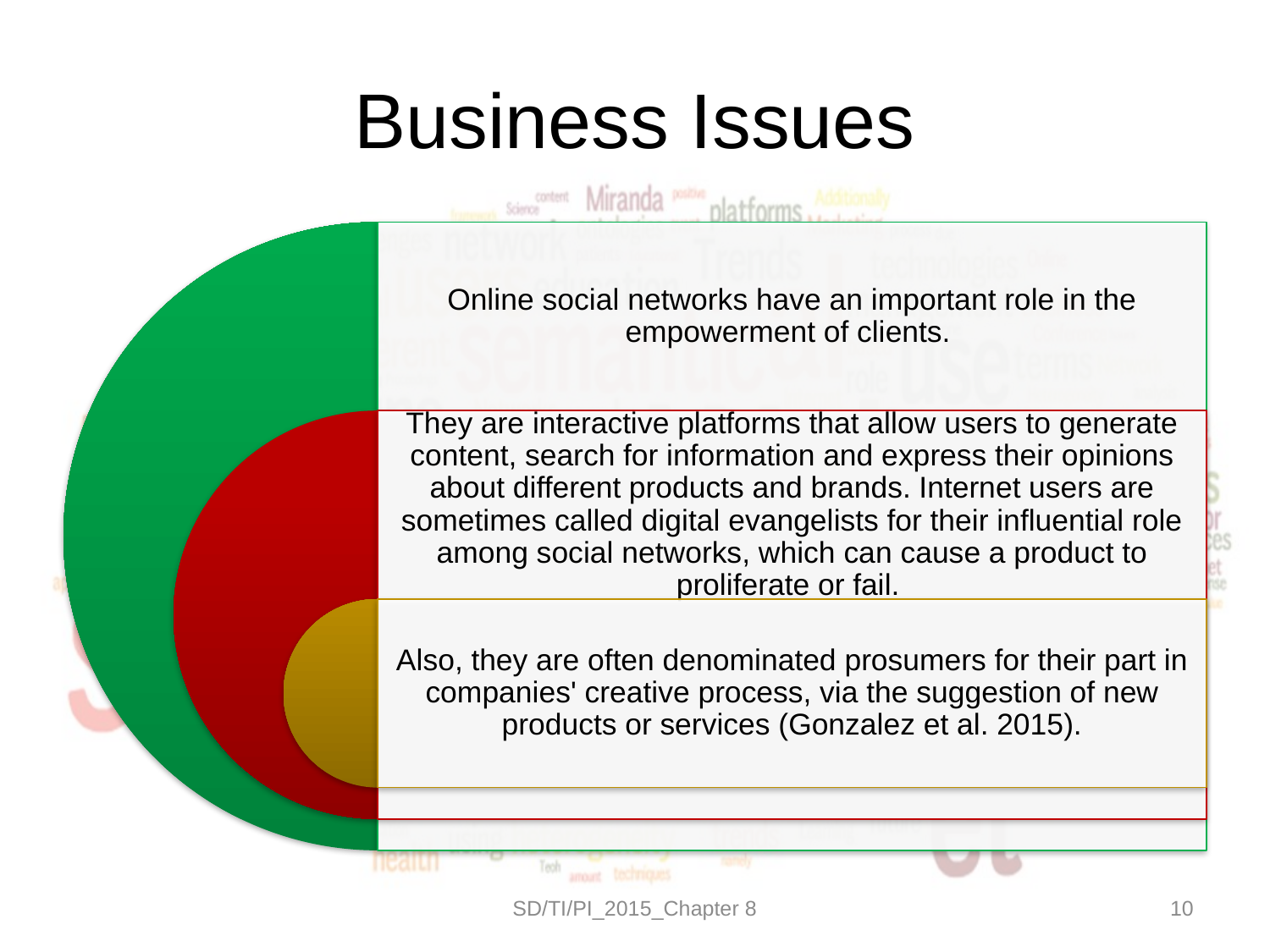

# Business Issues
Online social networks have an important role in the empowerment of clients.
They are interactive platforms that allow users to generate content, search for information and express their opinions about different products and brands. Internet users are sometimes called digital evangelists for their influential role among social networks, which can cause a product to proliferate or fail.
Also, they are often denominated prosumers for their part in companies' creative process, via the suggestion of new products or services (Gonzalez et al. 2015).
SD/TI/PI_2015_Chapter 8
10